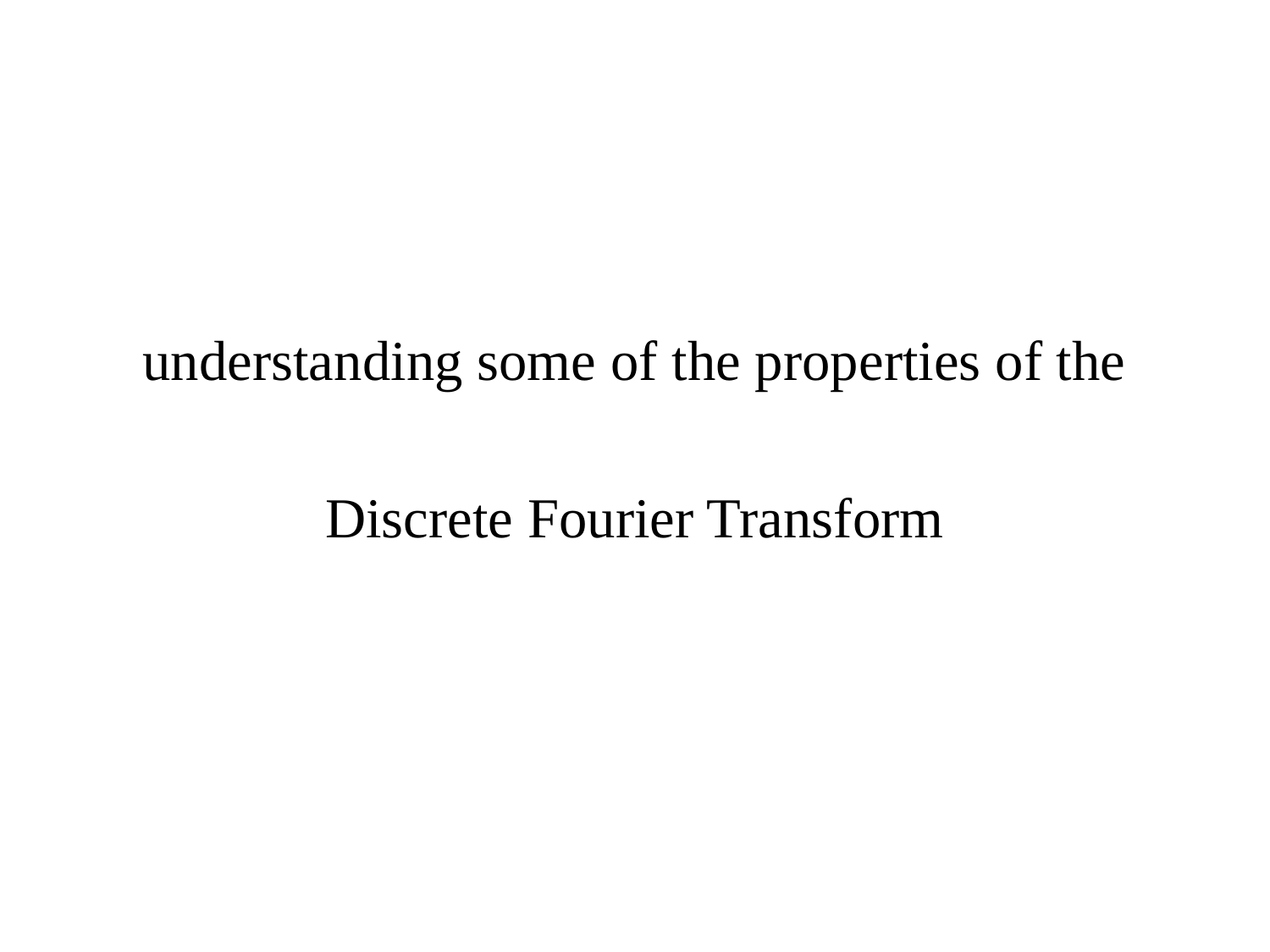

understanding some of the properties of the

Discrete Fourier Transform